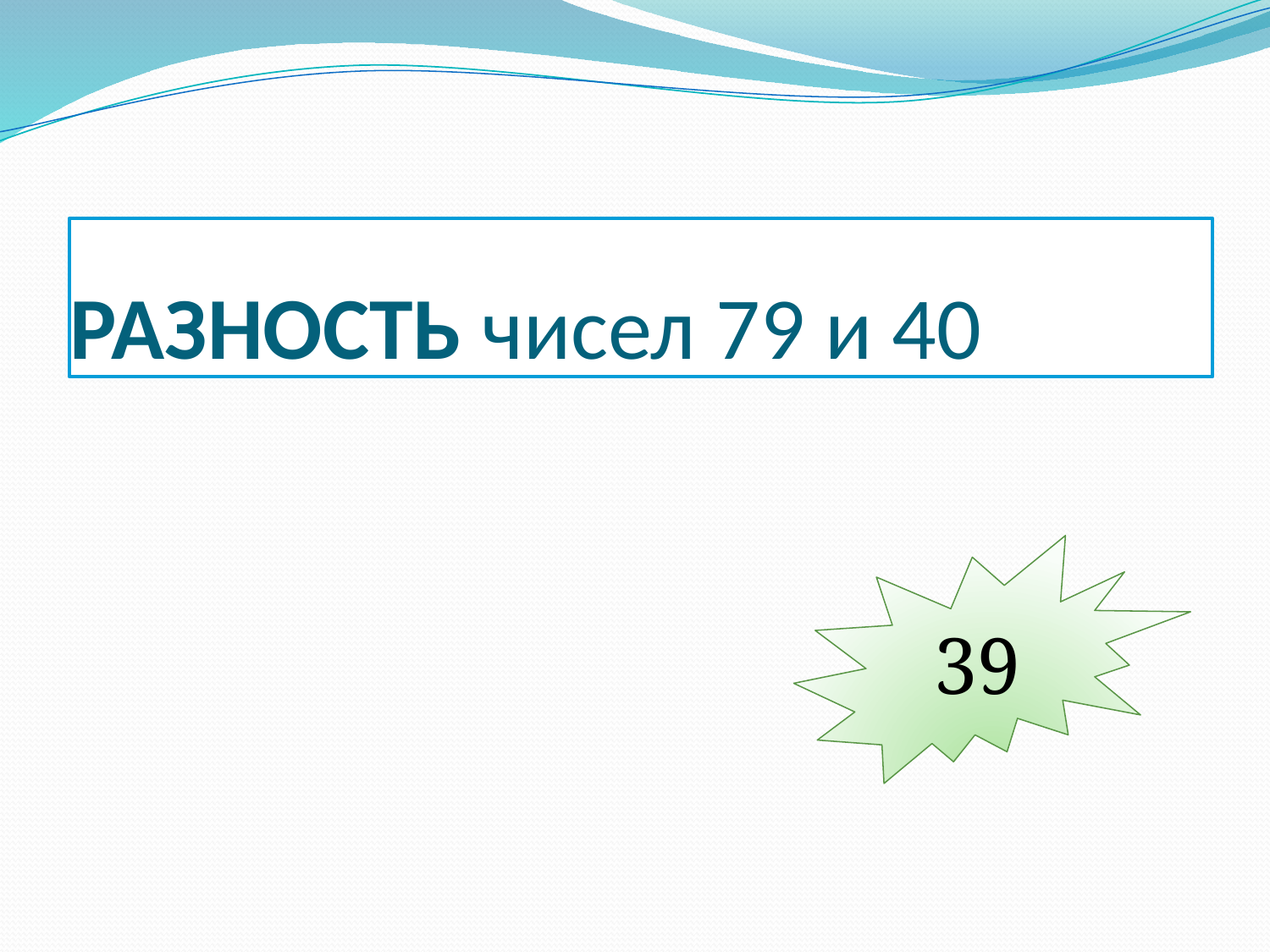

# РАЗНОСТЬ чисел 79 и 40
39